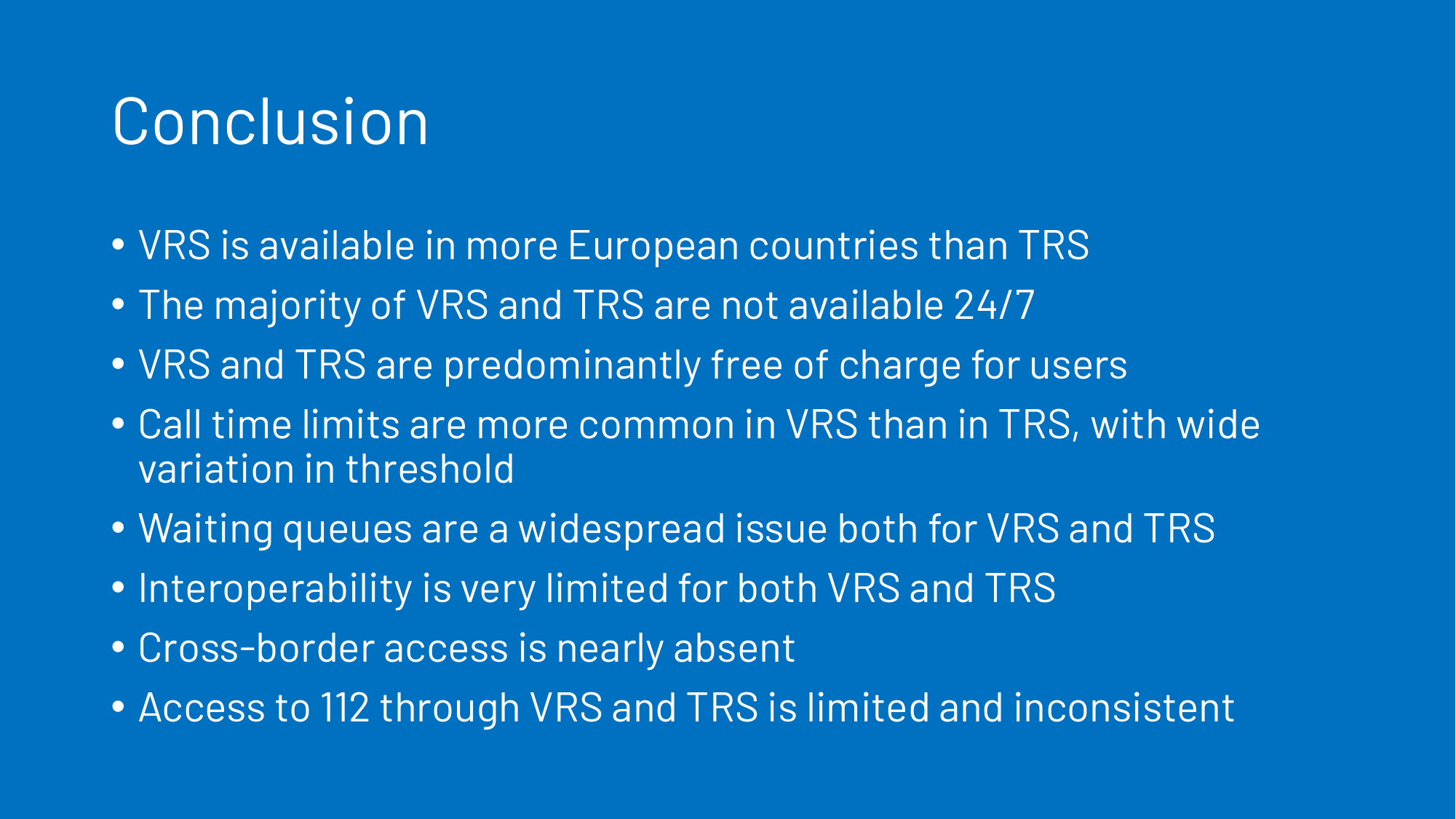

# Conclusion
VRS is available in more European countries than TRS
The majority of VRS and TRS are not available 24/7
VRS and TRS are predominantly free of charge for users
Call time limits are more common in VRS than in TRS, with wide variation in threshold
Waiting queues are a widespread issue both for VRS and TRS
Interoperability is very limited for both VRS and TRS
Cross-border access is nearly absent
Access to 112 through VRS and TRS is limited and inconsistent